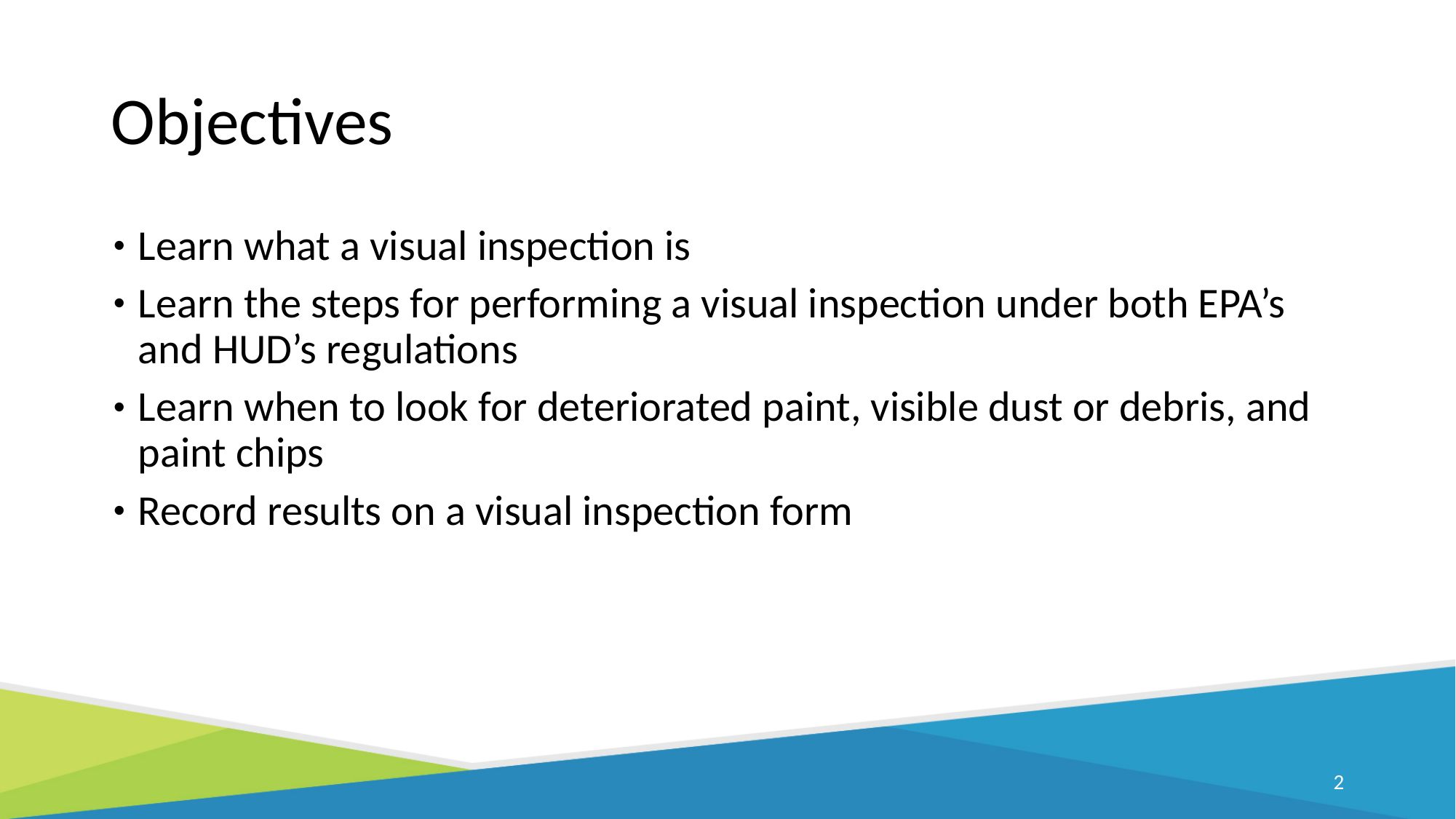

# Objectives
Learn what a visual inspection is
Learn the steps for performing a visual inspection under both EPA’s and HUD’s regulations
Learn when to look for deteriorated paint, visible dust or debris, and paint chips
Record results on a visual inspection form
2